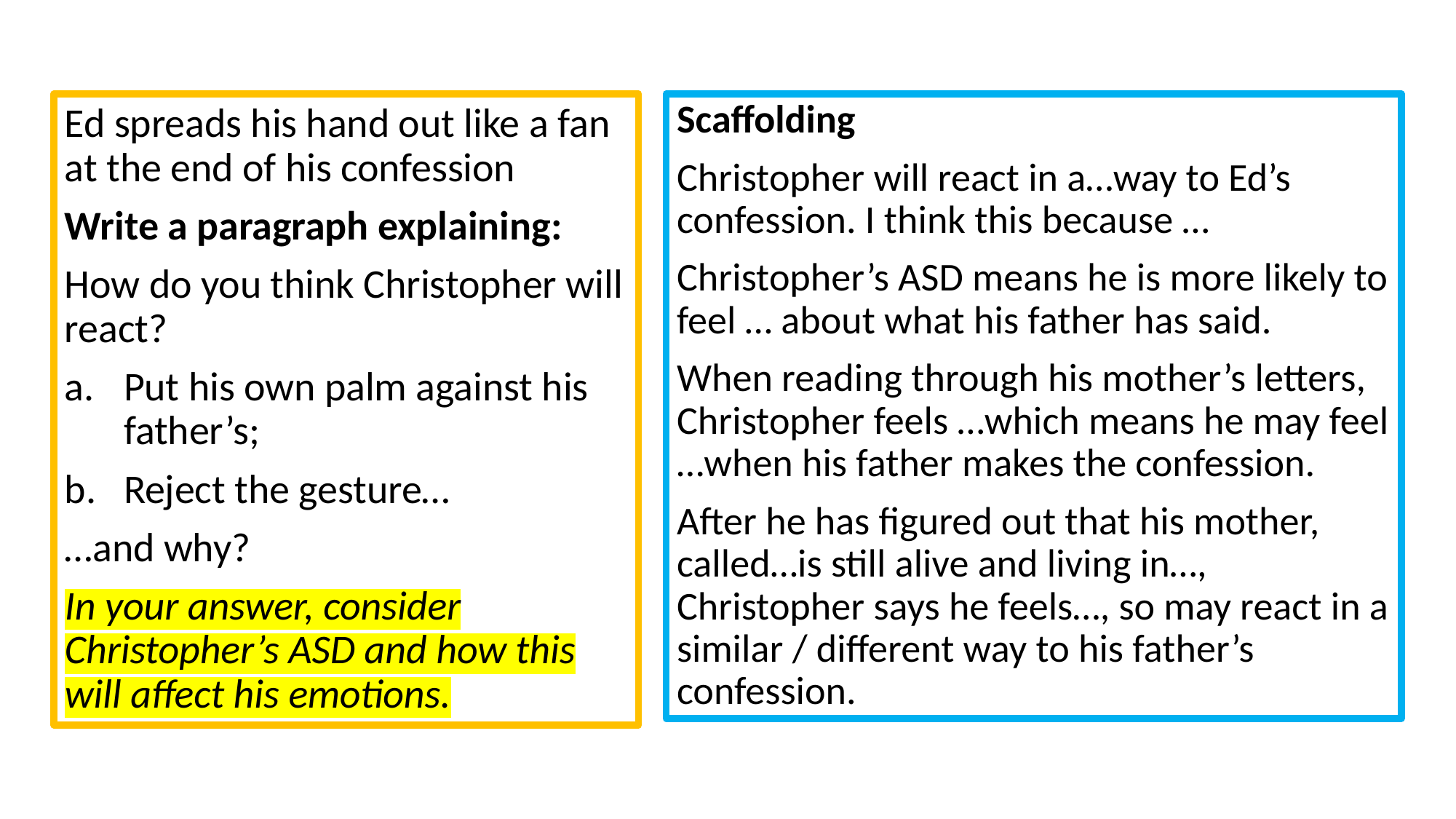

Ed spreads his hand out like a fan at the end of his confession
Write a paragraph explaining:
How do you think Christopher will react?
Put his own palm against his father’s;
Reject the gesture…
…and why?
In your answer, consider Christopher’s ASD and how this will affect his emotions.
Scaffolding
Christopher will react in a…way to Ed’s confession. I think this because …
Christopher’s ASD means he is more likely to feel … about what his father has said.
When reading through his mother’s letters, Christopher feels …which means he may feel …when his father makes the confession.
After he has figured out that his mother, called…is still alive and living in…, Christopher says he feels…, so may react in a similar / different way to his father’s confession.